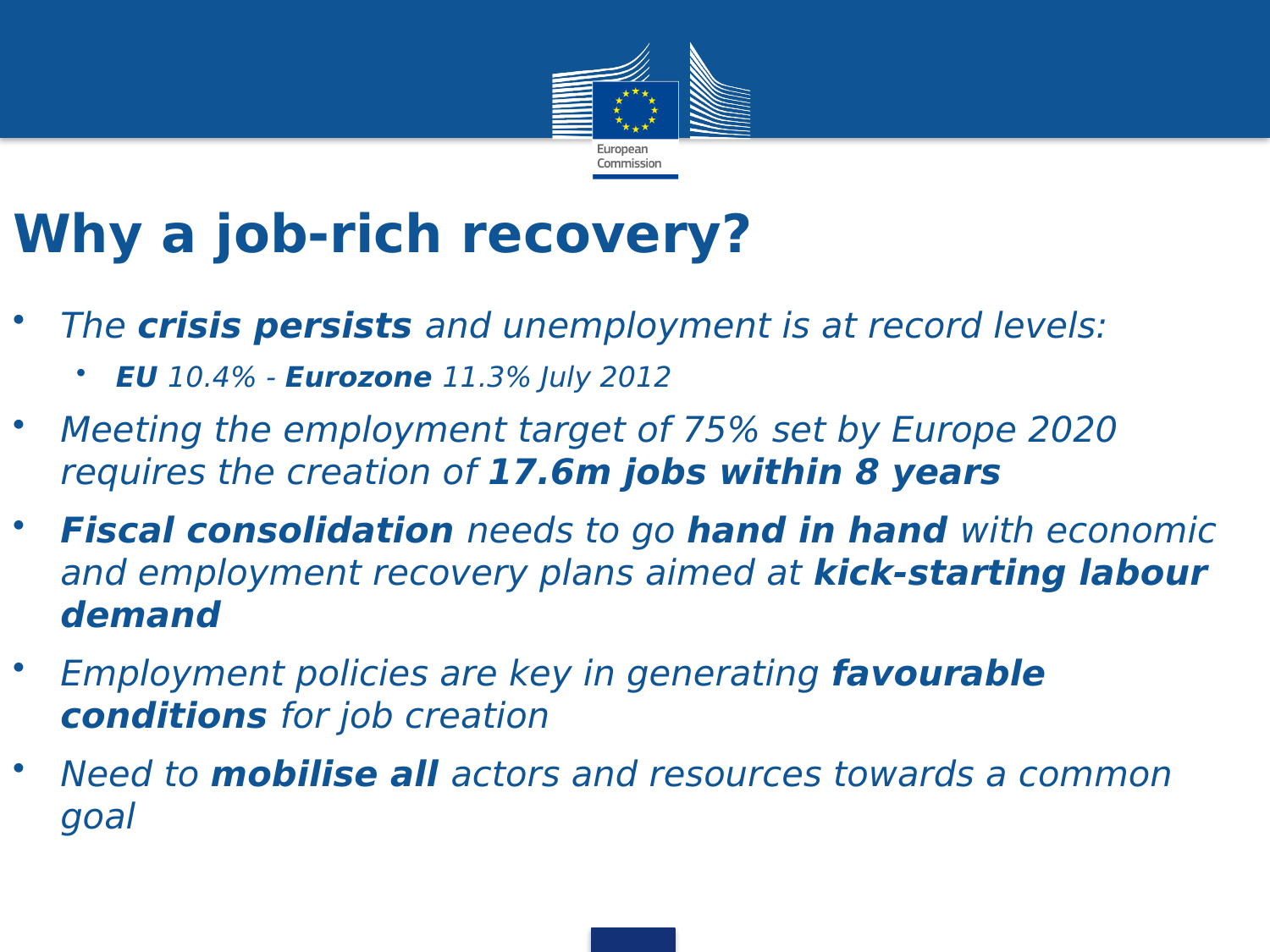

# Why a job-rich recovery?
The crisis persists and unemployment is at record levels:
EU 10.4% - Eurozone 11.3% July 2012
Meeting the employment target of 75% set by Europe 2020 requires the creation of 17.6m jobs within 8 years
Fiscal consolidation needs to go hand in hand with economic and employment recovery plans aimed at kick-starting labour demand
Employment policies are key in generating favourable conditions for job creation
Need to mobilise all actors and resources towards a common goal